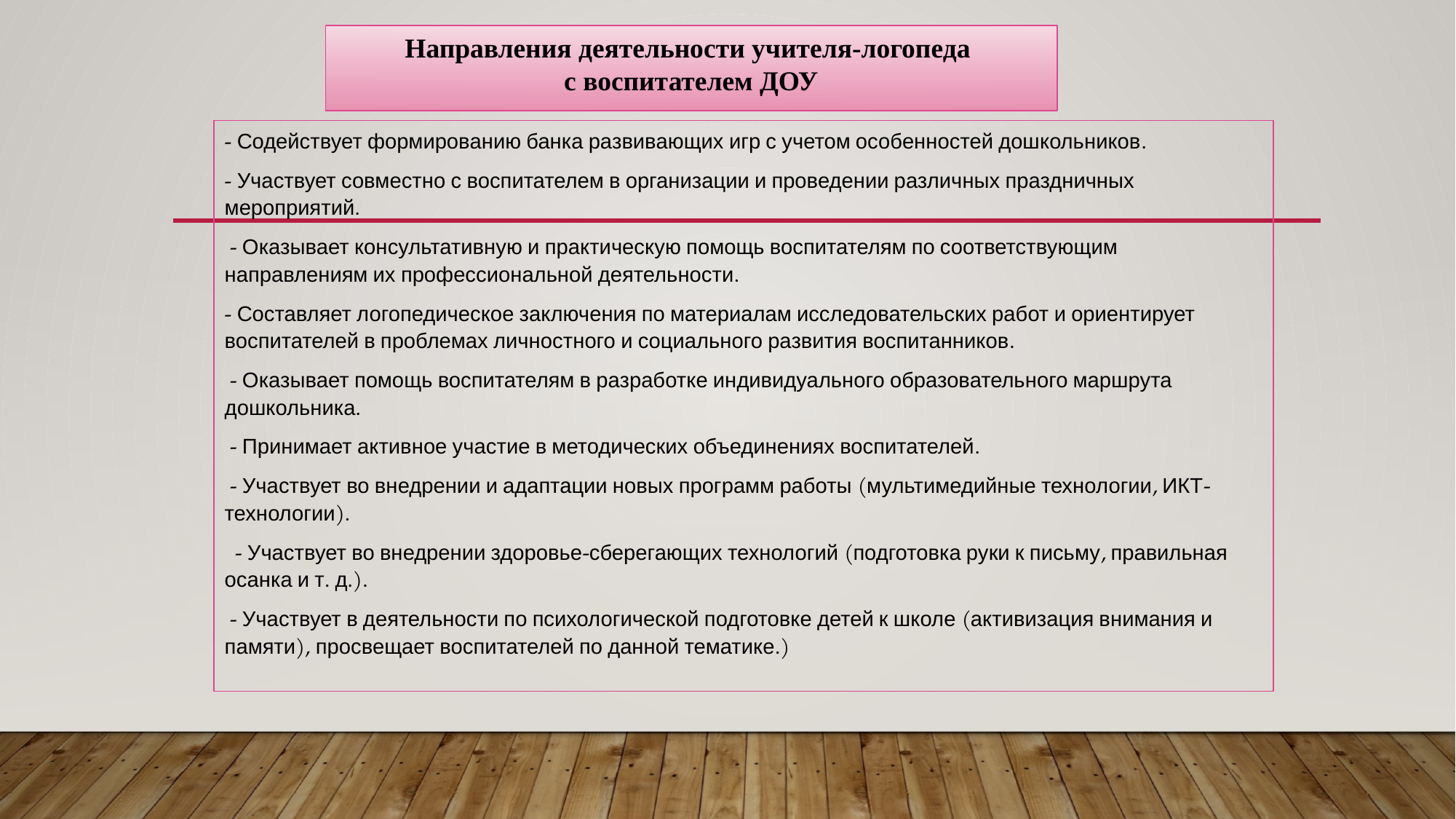

Направления деятельности учителя-логопеда
с воспитателем ДОУ
- Содействует формированию банка развивающих игр с учетом особенностей дошкольников.
- Участвует совместно с воспитателем в организации и проведении различных праздничных мероприятий.
 - Оказывает консультативную и практическую помощь воспитателям по соответствующим направлениям их профессиональной деятельности.
- Составляет логопедическое заключения по материалам исследовательских работ и ориентирует воспитателей в проблемах личностного и социального развития воспитанников.
 - Оказывает помощь воспитателям в разработке индивидуального образовательного маршрута дошкольника.
 - Принимает активное участие в методических объединениях воспитателей.
 - Участвует во внедрении и адаптации новых программ работы (мультимедийные технологии, ИКТ-технологии).
  - Участвует во внедрении здоровье-сберегающих технологий (подготовка руки к письму, правильная осанка и т. д.).
 - Участвует в деятельности по психологической подготовке детей к школе (активизация внимания и памяти), просвещает воспитателей по данной тематике.)